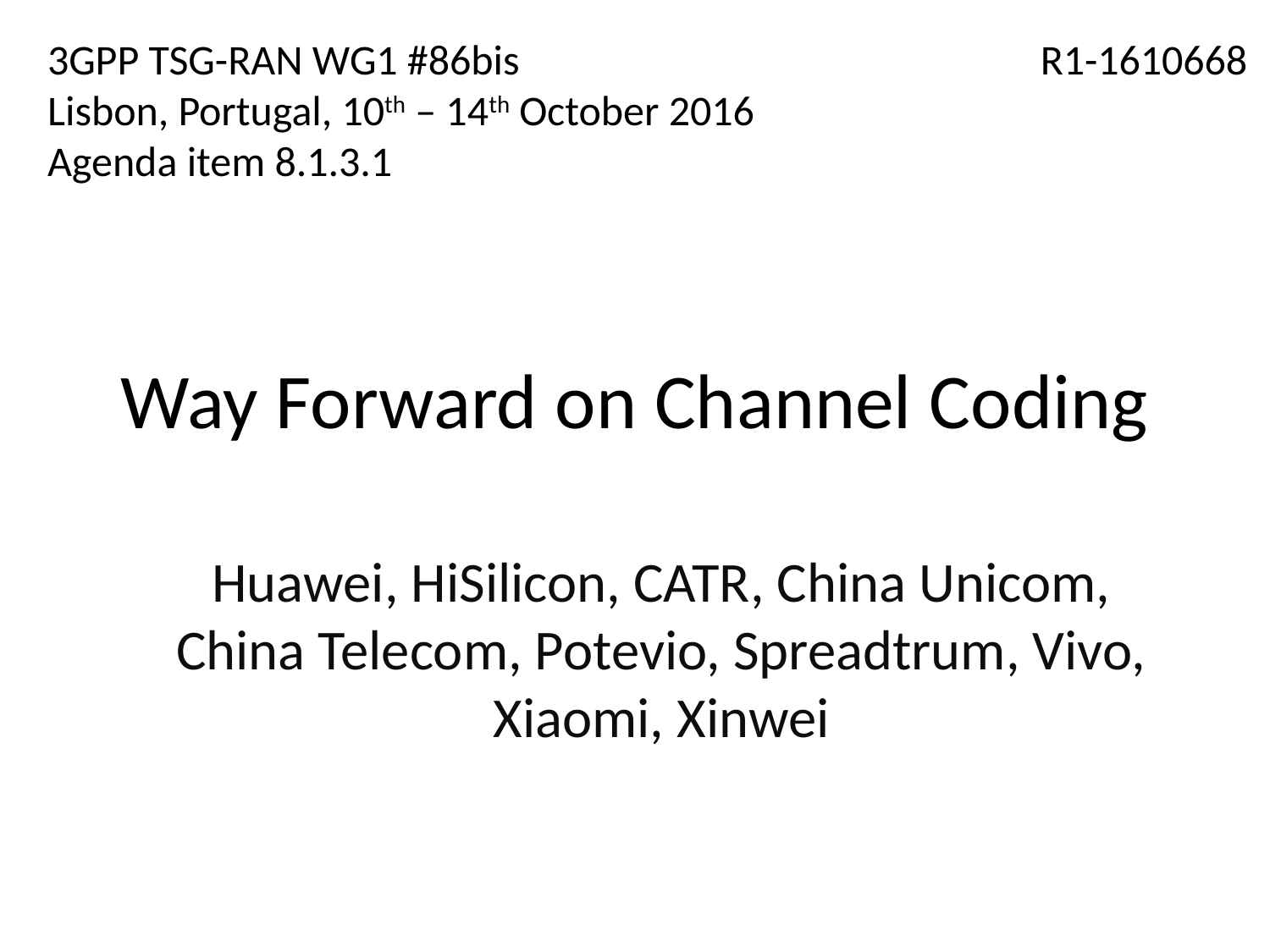

3GPP TSG-RAN WG1 #86bis
Lisbon, Portugal, 10th – 14th October 2016
Agenda item 8.1.3.1
R1-1610668
# Way Forward on Channel Coding
Huawei, HiSilicon, CATR, China Unicom, China Telecom, Potevio, Spreadtrum, Vivo, Xiaomi, Xinwei